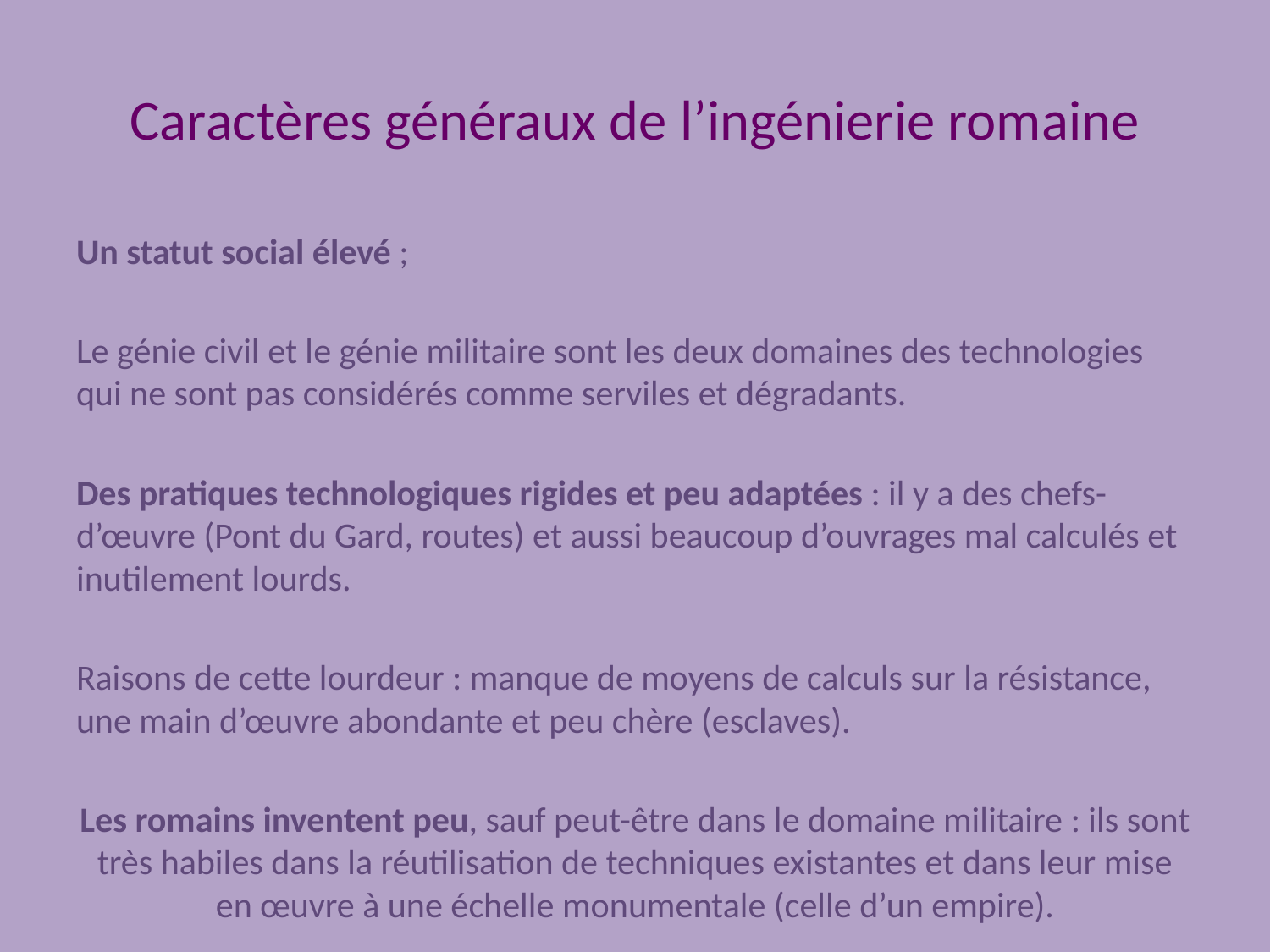

# Caractères généraux de l’ingénierie romaine
Un statut social élevé ;

Le génie civil et le génie militaire sont les deux domaines des technologies qui ne sont pas considérés comme serviles et dégradants.

Des pratiques technologiques rigides et peu adaptées : il y a des chefs-d’œuvre (Pont du Gard, routes) et aussi beaucoup d’ouvrages mal calculés et inutilement lourds.

Raisons de cette lourdeur : manque de moyens de calculs sur la résistance, une main d’œuvre abondante et peu chère (esclaves).

Les romains inventent peu, sauf peut-être dans le domaine militaire : ils sont très habiles dans la réutilisation de techniques existantes et dans leur mise en œuvre à une échelle monumentale (celle d’un empire).